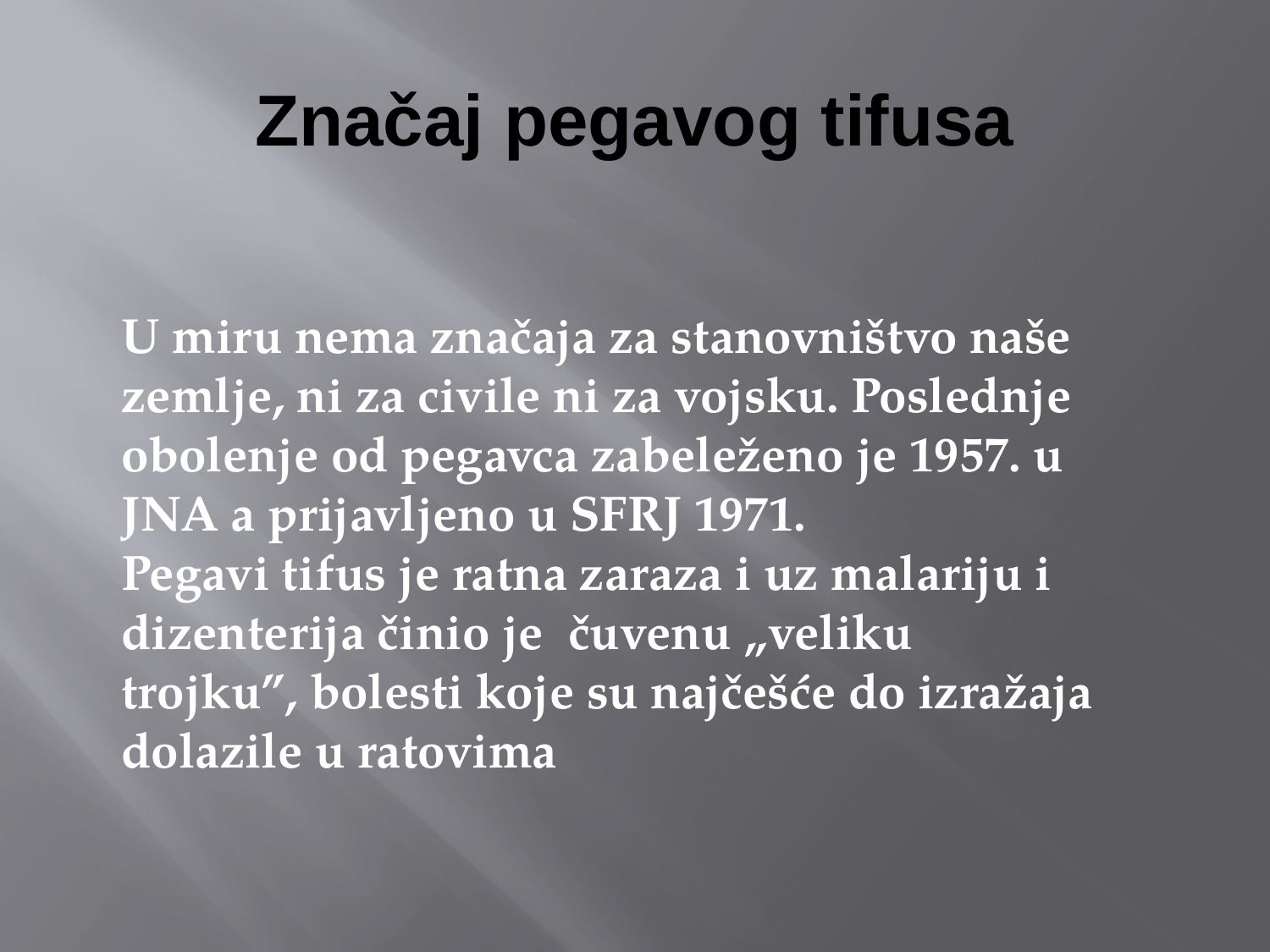

# Značaj pegavog tifusa
U miru nema značaja za stanovništvo naše zemlje, ni za civile ni za vojsku. Poslednje obolenje od pegavca zabeleženo je 1957. u JNA a prijavljeno u SFRJ 1971.
Pegavi tifus je ratna zaraza i uz malariju i dizenterija činio je  čuvenu „veliku trojku”, bolesti koje su najčešće do izražaja dolazile u ratovima